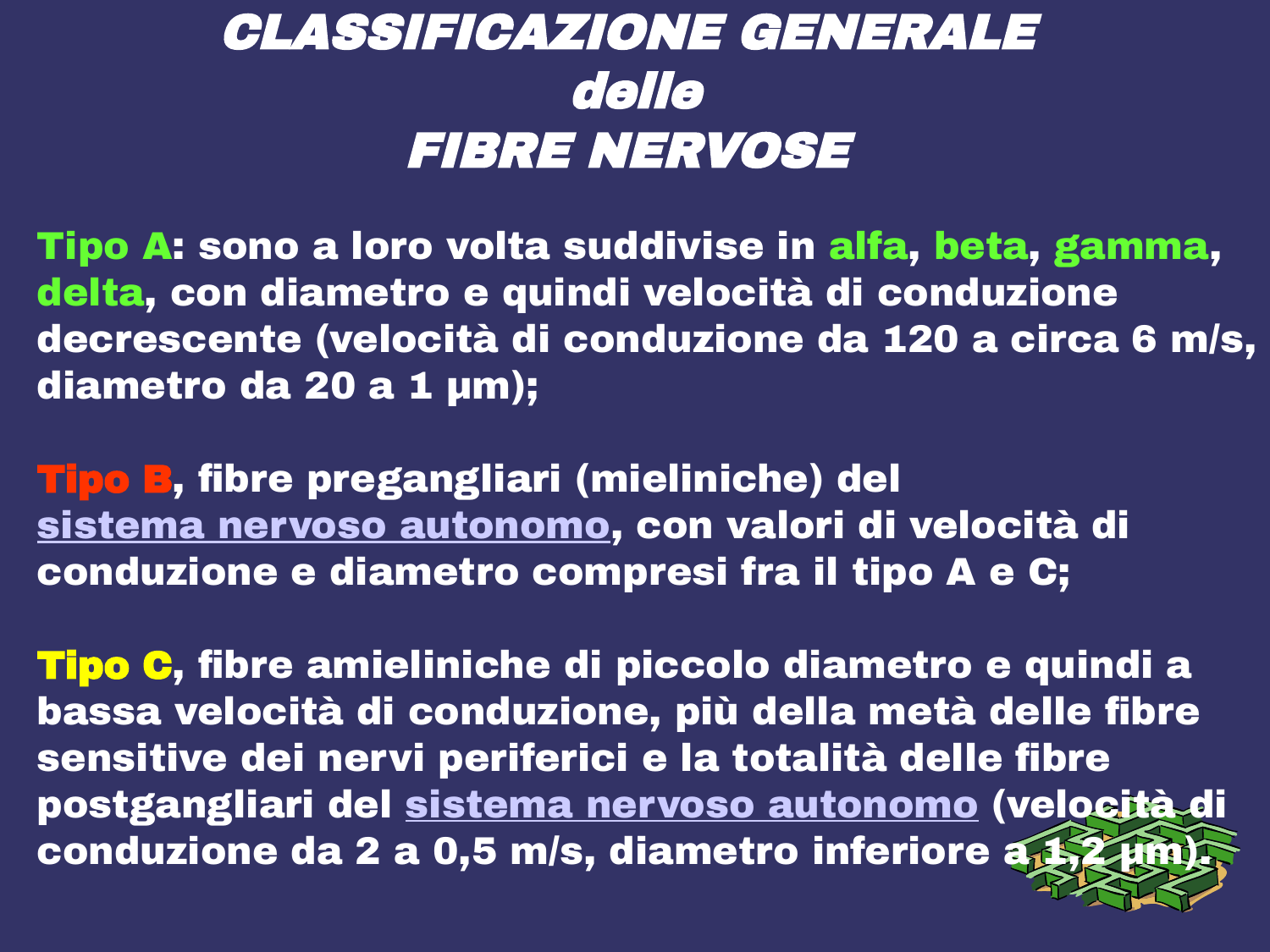

# CLASSIFICAZIONE GENERALE delle FIBRE NERVOSE

Tipo A: sono a loro volta suddivise in alfa, beta, gamma, delta, con diametro e quindi velocità di conduzione decrescente (velocità di conduzione da 120 a circa 6 m/s, diametro da 20 a 1 µm);

Tipo B, fibre pregangliari (mieliniche) del sistema nervoso autonomo, con valori di velocità di conduzione e diametro compresi fra il tipo A e C;

Tipo C, fibre amieliniche di piccolo diametro e quindi a bassa velocità di conduzione, più della metà delle fibre sensitive dei nervi periferici e la totalità delle fibre postgangliari del sistema nervoso autonomo (velocità di conduzione da 2 a 0,5 m/s, diametro inferiore a 1,2 µm).